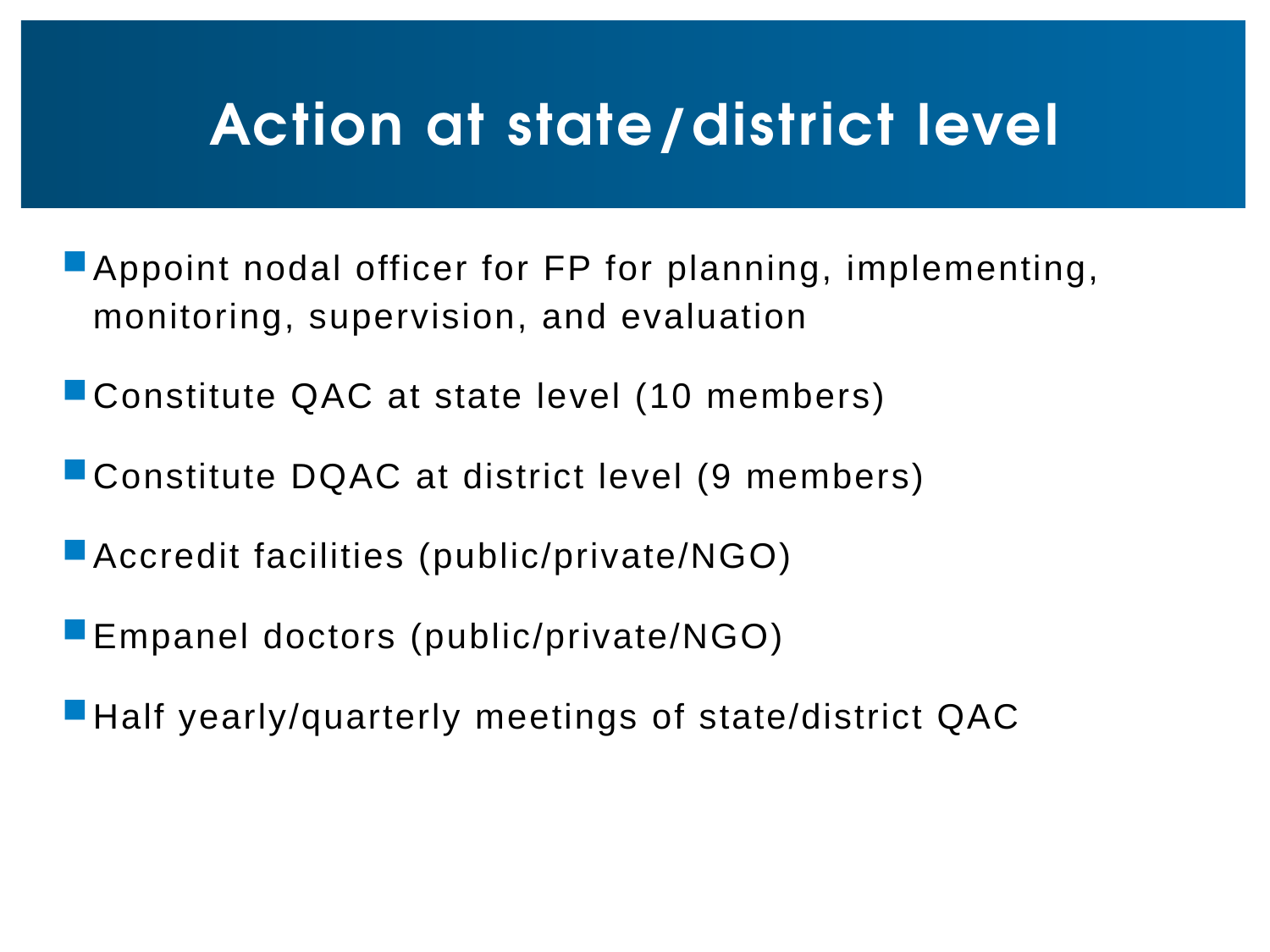

# Action at state/district level
Appoint nodal officer for FP for planning, implementing, monitoring, supervision, and evaluation
Constitute QAC at state level (10 members)
Constitute DQAC at district level (9 members)
Accredit facilities (public/private/NGO)
Empanel doctors (public/private/NGO)
Half yearly/quarterly meetings of state/district QAC